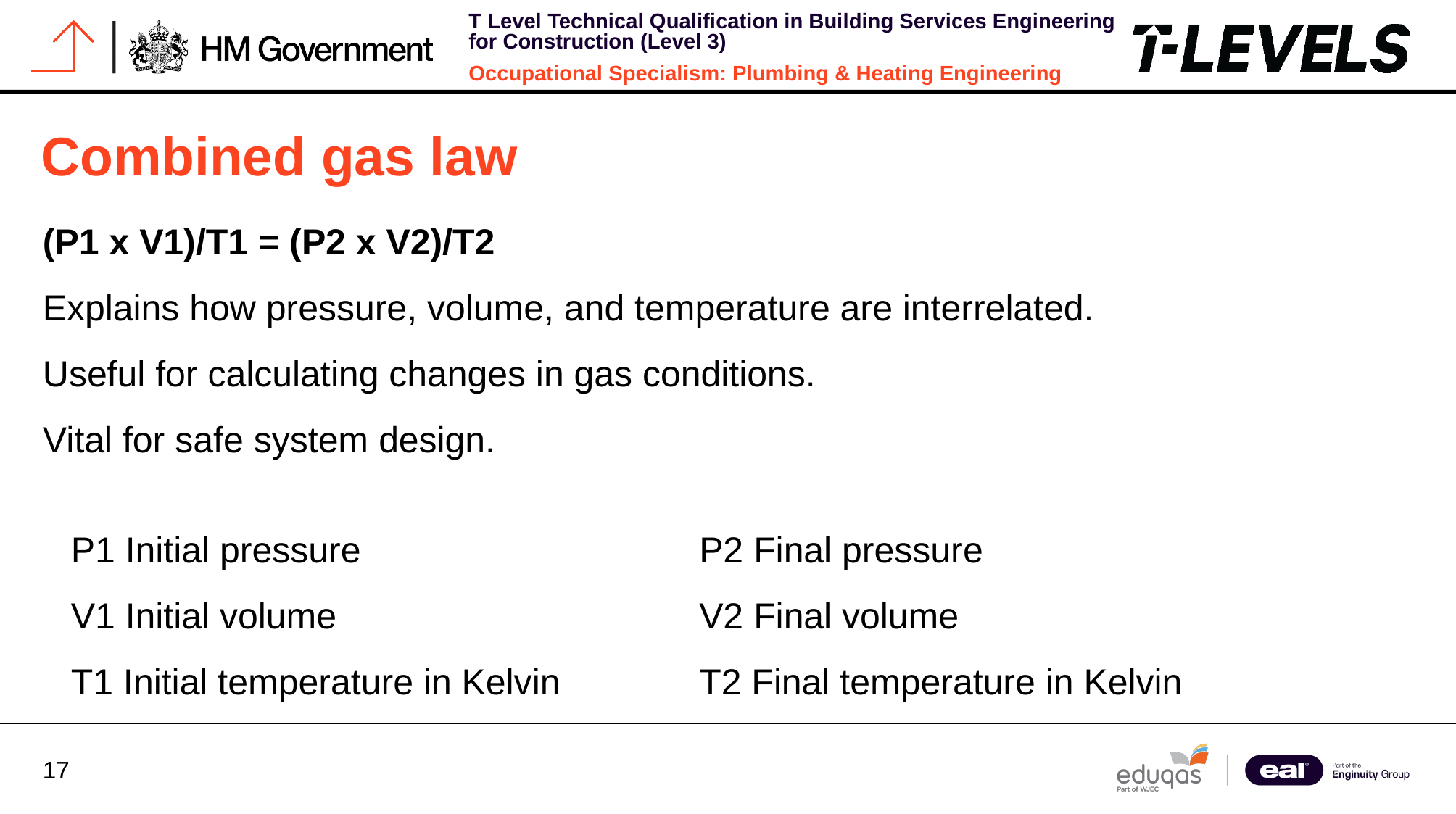

# Combined gas law
(P1 x V1)/T1 = (P2 x V2)/T2
Explains how pressure, volume, and temperature are interrelated.
Useful for calculating changes in gas conditions.
Vital for safe system design.

P1 Initial pressure
V1 Initial volume
T1 Initial temperature in Kelvin
P2 Final pressure
V2 Final volume
T2 Final temperature in Kelvin